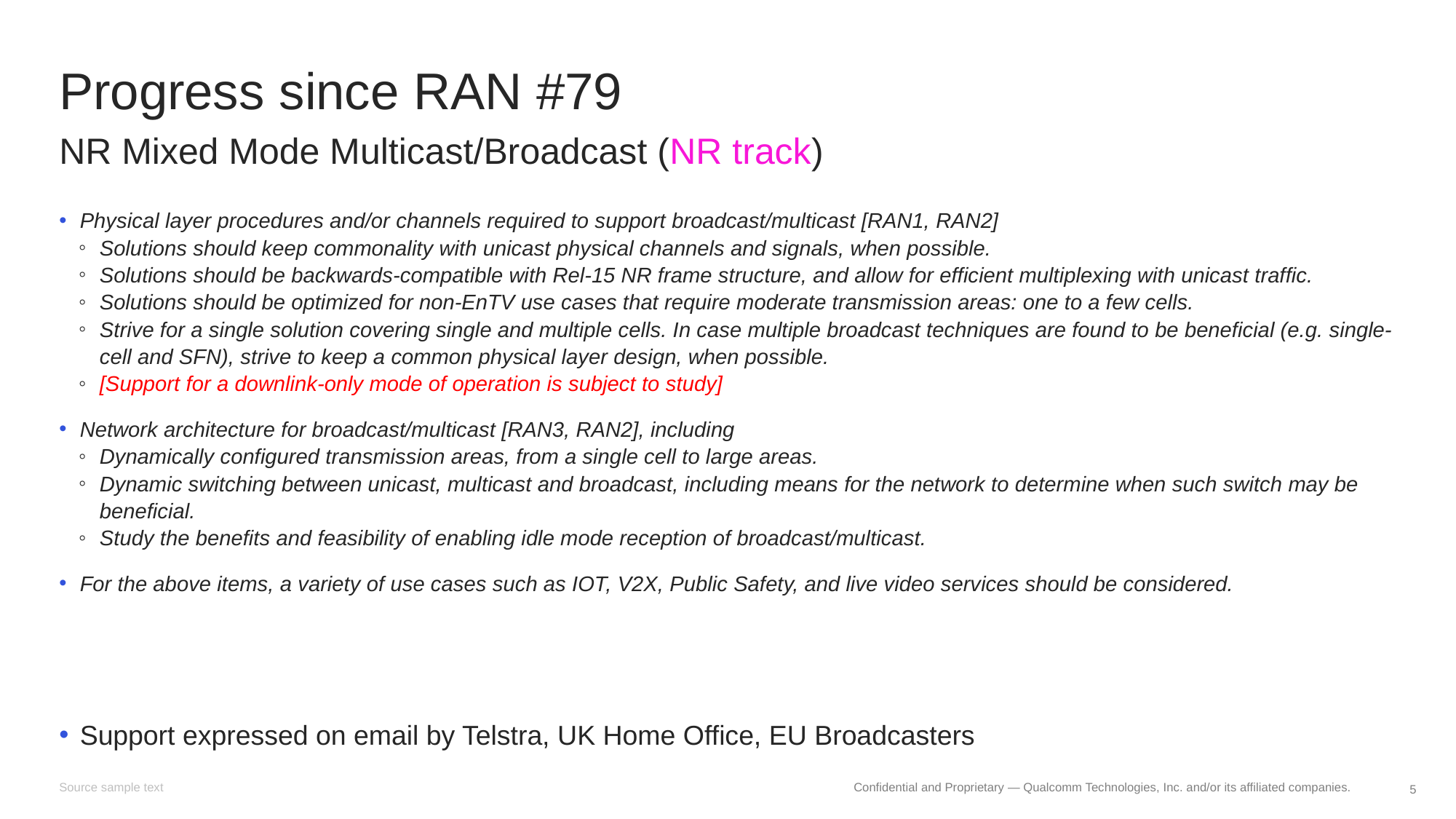

# Progress since RAN #79
NR Mixed Mode Multicast/Broadcast (NR track)
Physical layer procedures and/or channels required to support broadcast/multicast [RAN1, RAN2]
Solutions should keep commonality with unicast physical channels and signals, when possible.
Solutions should be backwards-compatible with Rel-15 NR frame structure, and allow for efficient multiplexing with unicast traffic.
Solutions should be optimized for non-EnTV use cases that require moderate transmission areas: one to a few cells.
Strive for a single solution covering single and multiple cells. In case multiple broadcast techniques are found to be beneficial (e.g. single-cell and SFN), strive to keep a common physical layer design, when possible.
[Support for a downlink-only mode of operation is subject to study]
Network architecture for broadcast/multicast [RAN3, RAN2], including
Dynamically configured transmission areas, from a single cell to large areas.
Dynamic switching between unicast, multicast and broadcast, including means for the network to determine when such switch may be beneficial.
Study the benefits and feasibility of enabling idle mode reception of broadcast/multicast.
For the above items, a variety of use cases such as IOT, V2X, Public Safety, and live video services should be considered.

Support expressed on email by Telstra, UK Home Office, EU Broadcasters

Source sample text